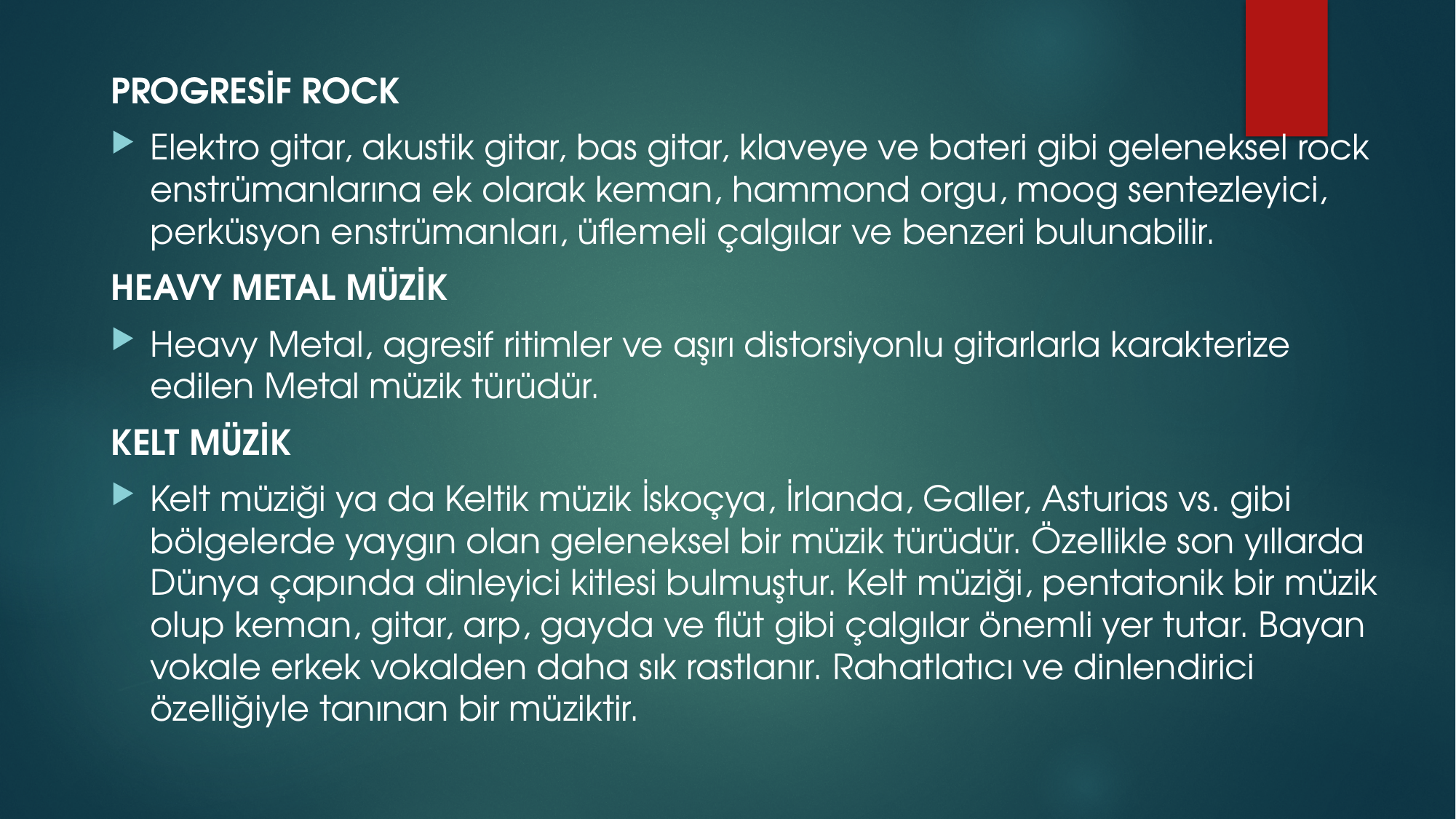

PROGRESİF ROCK
Elektro gitar, akustik gitar, bas gitar, klaveye ve bateri gibi geleneksel rock enstrümanlarına ek olarak keman, hammond orgu, moog sentezleyici, perküsyon enstrümanları, üflemeli çalgılar ve benzeri bulunabilir.
HEAVY METAL MÜZİK
Heavy Metal, agresif ritimler ve aşırı distorsiyonlu gitarlarla karakterize edilen Metal müzik türüdür.
KELT MÜZİK
Kelt müziği ya da Keltik müzik İskoçya, İrlanda, Galler, Asturias vs. gibi bölgelerde yaygın olan geleneksel bir müzik türüdür. Özellikle son yıllarda Dünya çapında dinleyici kitlesi bulmuştur. Kelt müziği, pentatonik bir müzik olup keman, gitar, arp, gayda ve flüt gibi çalgılar önemli yer tutar. Bayan vokale erkek vokalden daha sık rastlanır. Rahatlatıcı ve dinlendirici özelliğiyle tanınan bir müziktir.